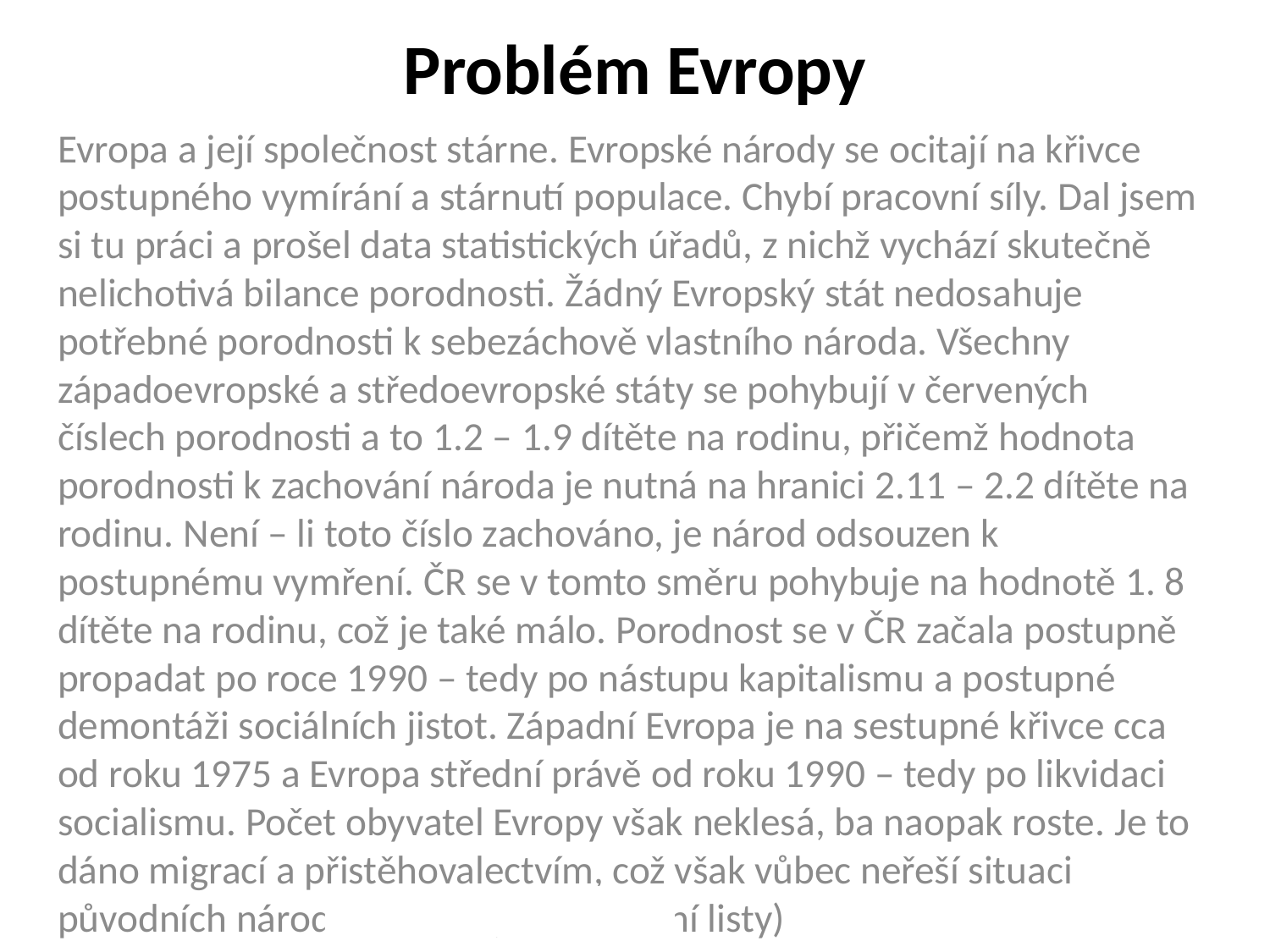

# Problém Evropy
Evropa a její společnost stárne. Evropské národy se ocitají na křivce postupného vymírání a stárnutí populace. Chybí pracovní síly. Dal jsem si tu práci a prošel data statistických úřadů, z nichž vychází skutečně nelichotivá bilance porodnosti. Žádný Evropský stát nedosahuje potřebné porodnosti k sebezáchově vlastního národa. Všechny západoevropské a středoevropské státy se pohybují v červených číslech porodnosti a to 1.2 – 1.9 dítěte na rodinu, přičemž hodnota porodnosti k zachování národa je nutná na hranici 2.11 – 2.2 dítěte na rodinu. Není – li toto číslo zachováno, je národ odsouzen k postupnému vymření. ČR se v tomto směru pohybuje na hodnotě 1. 8 dítěte na rodinu, což je také málo. Porodnost se v ČR začala postupně propadat po roce 1990 – tedy po nástupu kapitalismu a postupné demontáži sociálních jistot. Západní Evropa je na sestupné křivce cca od roku 1975 a Evropa střední právě od roku 1990 – tedy po likvidaci socialismu. Počet obyvatel Evropy však neklesá, ba naopak roste. Je to dáno migrací a přistěhovalectvím, což však vůbec neřeší situaci původních národů               (Parlamentní listy)